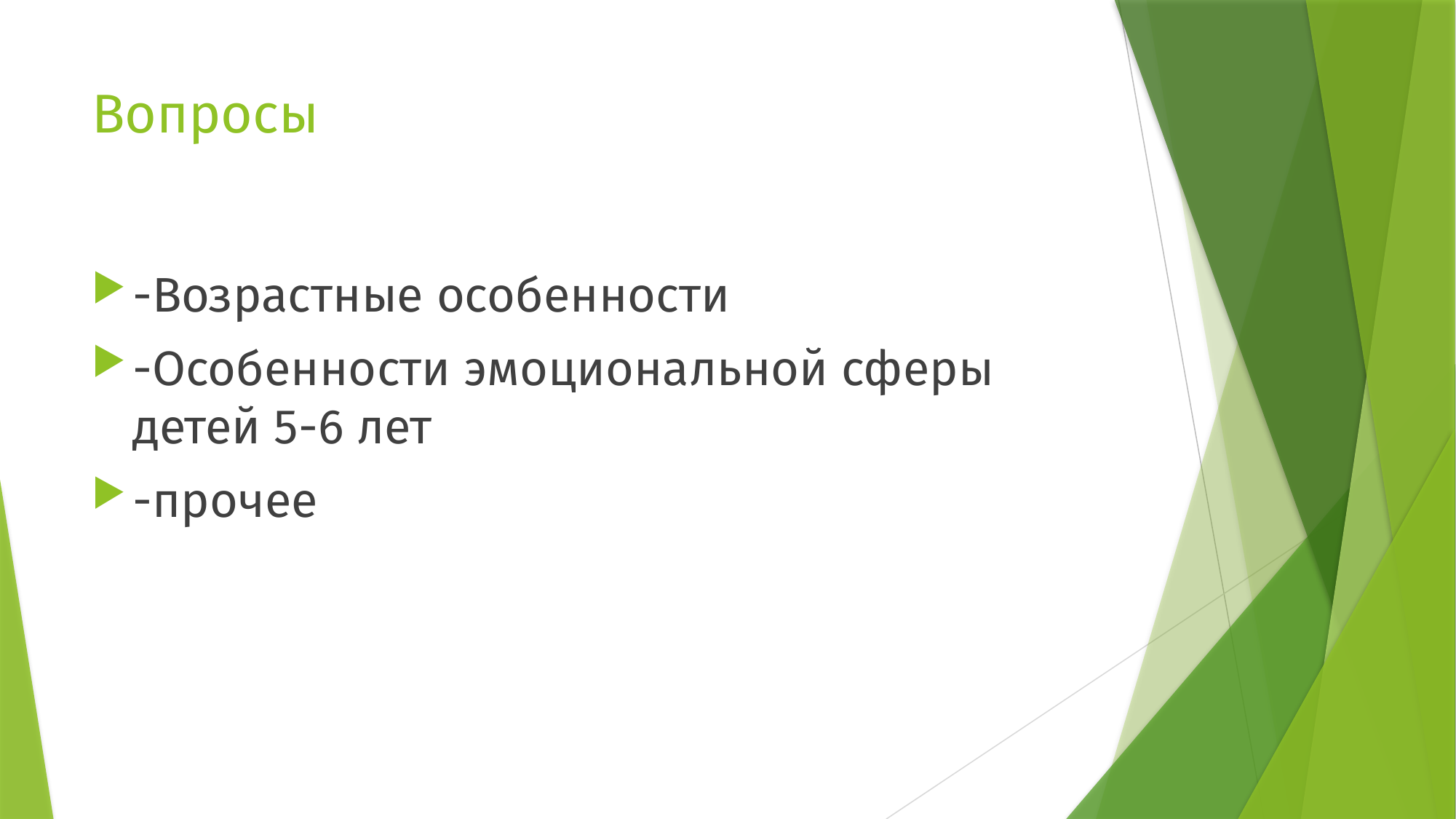

# Вопросы
-Возрастные особенности
-Особенности эмоциональной сферы детей 5-6 лет
-прочее